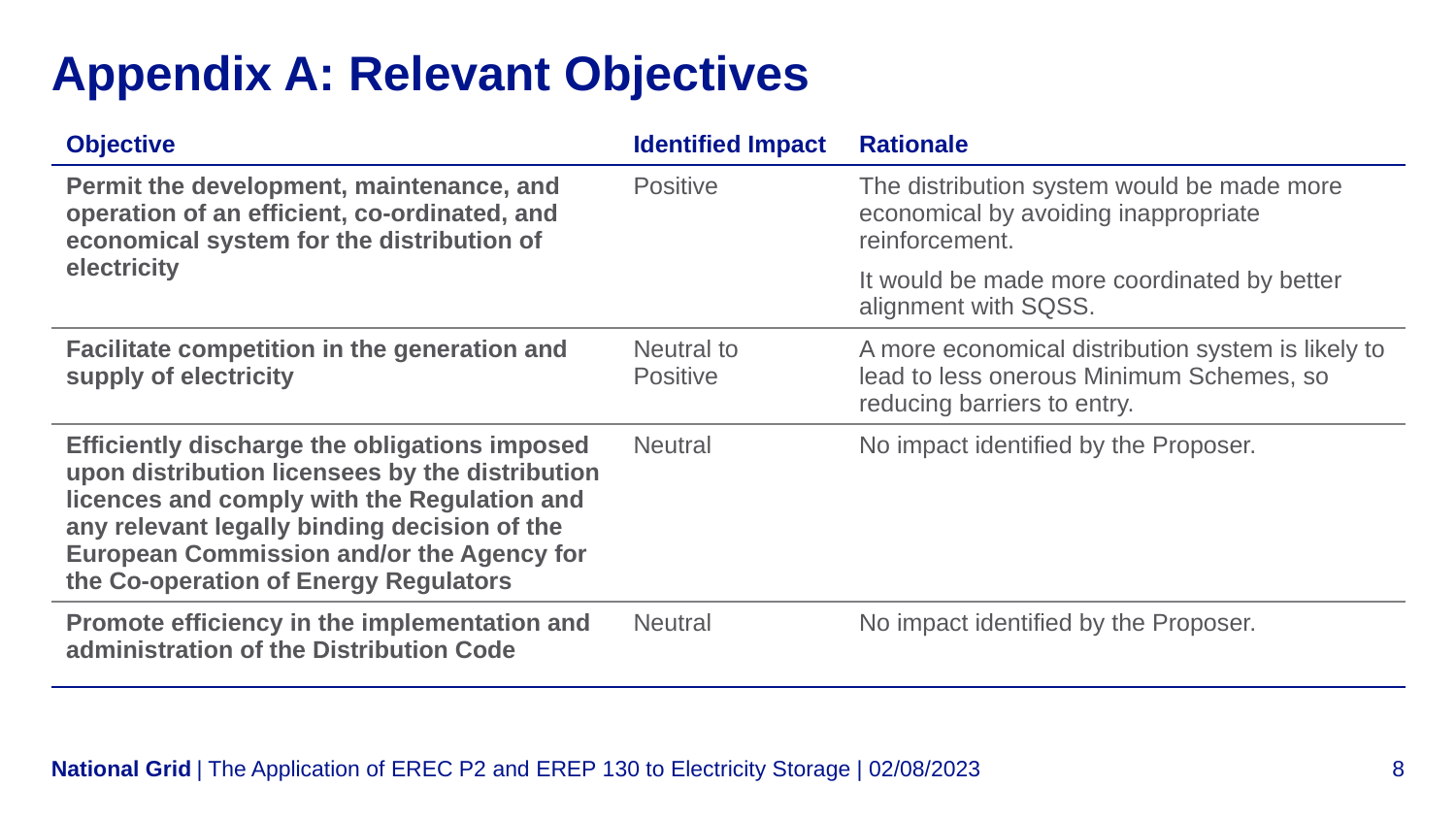

# Appendix A: Relevant Objectives
| Objective | Identified Impact | Rationale |
| --- | --- | --- |
| Permit the development, maintenance, and operation of an efficient, co-ordinated, and economical system for the distribution of electricity | Positive | The distribution system would be made more economical by avoiding inappropriate reinforcement. It would be made more coordinated by better alignment with SQSS. |
| Facilitate competition in the generation and supply of electricity | Neutral to Positive | A more economical distribution system is likely to lead to less onerous Minimum Schemes, so reducing barriers to entry. |
| Efficiently discharge the obligations imposed upon distribution licensees by the distribution licences and comply with the Regulation and any relevant legally binding decision of the European Commission and/or the Agency for the Co-operation of Energy Regulators | Neutral | No impact identified by the Proposer. |
| Promote efficiency in the implementation and administration of the Distribution Code | Neutral | No impact identified by the Proposer. |
| The Application of EREC P2 and EREP 130 to Electricity Storage | 02/08/2023